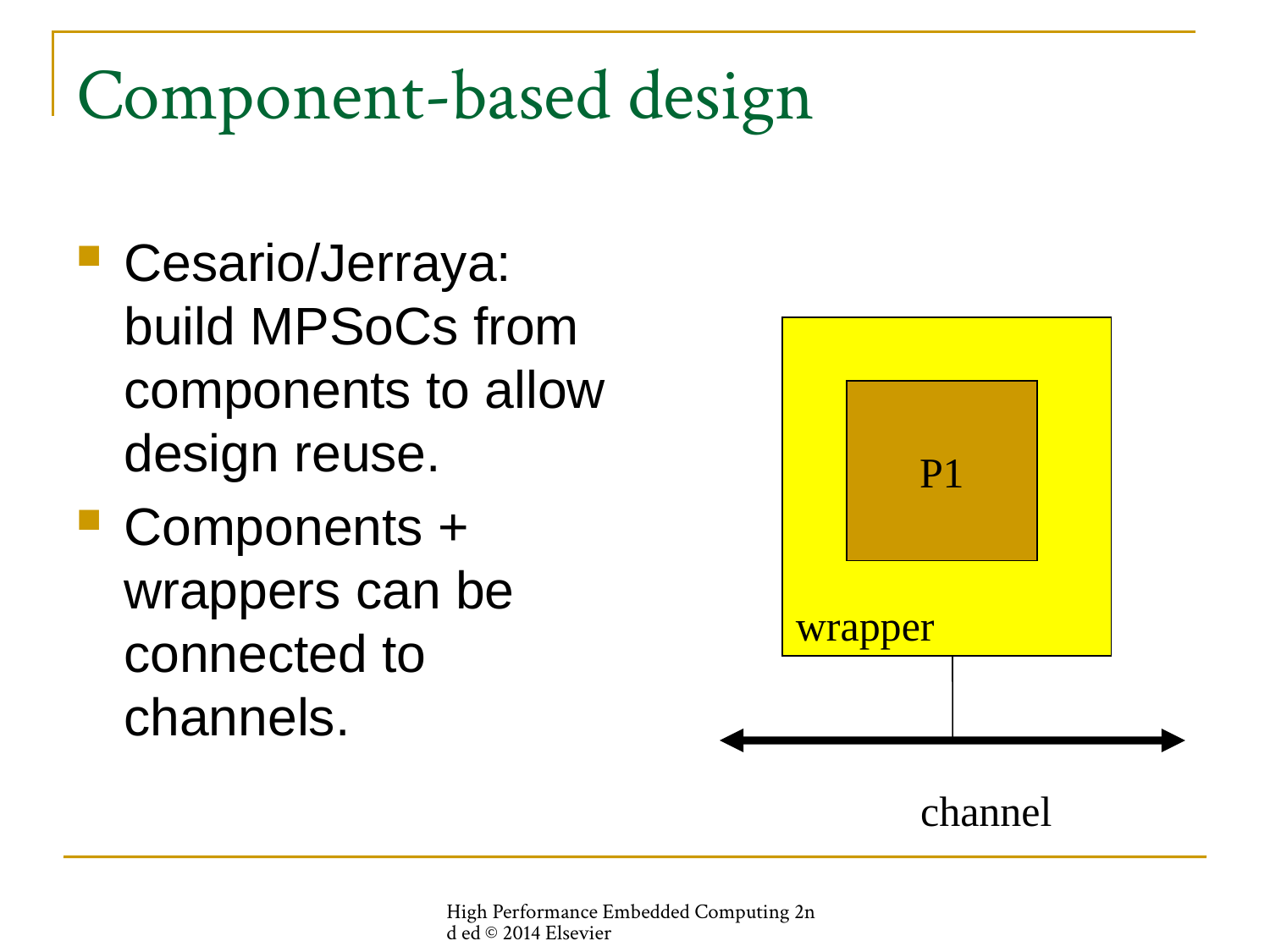

# Component-based design
Cesario/Jerraya: build MPSoCs from components to allow design reuse.
Components + wrappers can be connected to channels.

P1
wrapper

channel
High Performance Embedded Computing 2nd ed © 2014 Elsevier